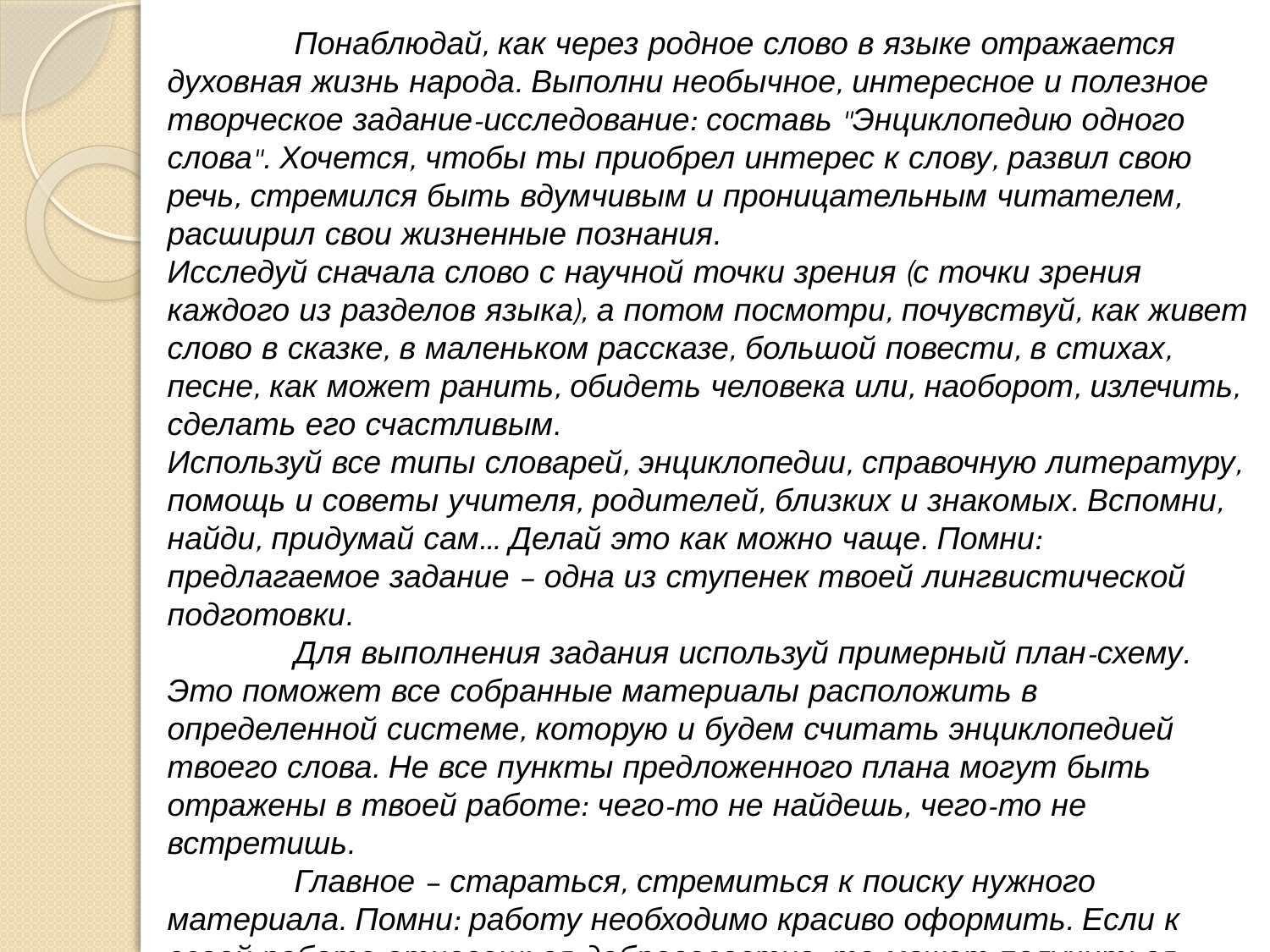

Понаблюдай, как через родное слово в языке отражается духовная жизнь народа. Выполни необычное, интересное и полезное творческое задание-исследование: составь "Энциклопедию одного слова". Хочется, чтобы ты приобрел интерес к слову, развил свою речь, стремился быть вдумчивым и проницательным читателем, расширил свои жизненные познания.
Исследуй сначала слово с научной точки зрения (с точки зрения каждого из разделов языка), а потом посмотри, почувствуй, как живет слово в сказке, в маленьком рассказе, большой повести, в стихах, песне, как может ранить, обидеть человека или, наоборот, излечить, сделать его счастливым.
Используй все типы словарей, энциклопедии, справочную литературу, помощь и советы учителя, родителей, близких и знакомых. Вспомни, найди, придумай сам… Делай это как можно чаще. Помни: предлагаемое задание – одна из ступенек твоей лингвистической подготовки.
	Для выполнения задания используй примерный план-схему. Это поможет все собранные материалы расположить в определенной системе, которую и будем считать энциклопедией твоего слова. Не все пункты предложенного плана могут быть отражены в твоей работе: чего-то не найдешь, чего-то не встретишь.
	Главное – стараться, стремиться к поиску нужного материала. Помни: работу необходимо красиво оформить. Если к своей работе отнесешься добросовестно, то может получиться настоящая книга (возможно, электронная)!
	Целесообразно выполнить проект. В таком случае план-схему, копилку слов ученики определят в ходе проектной деятельности.